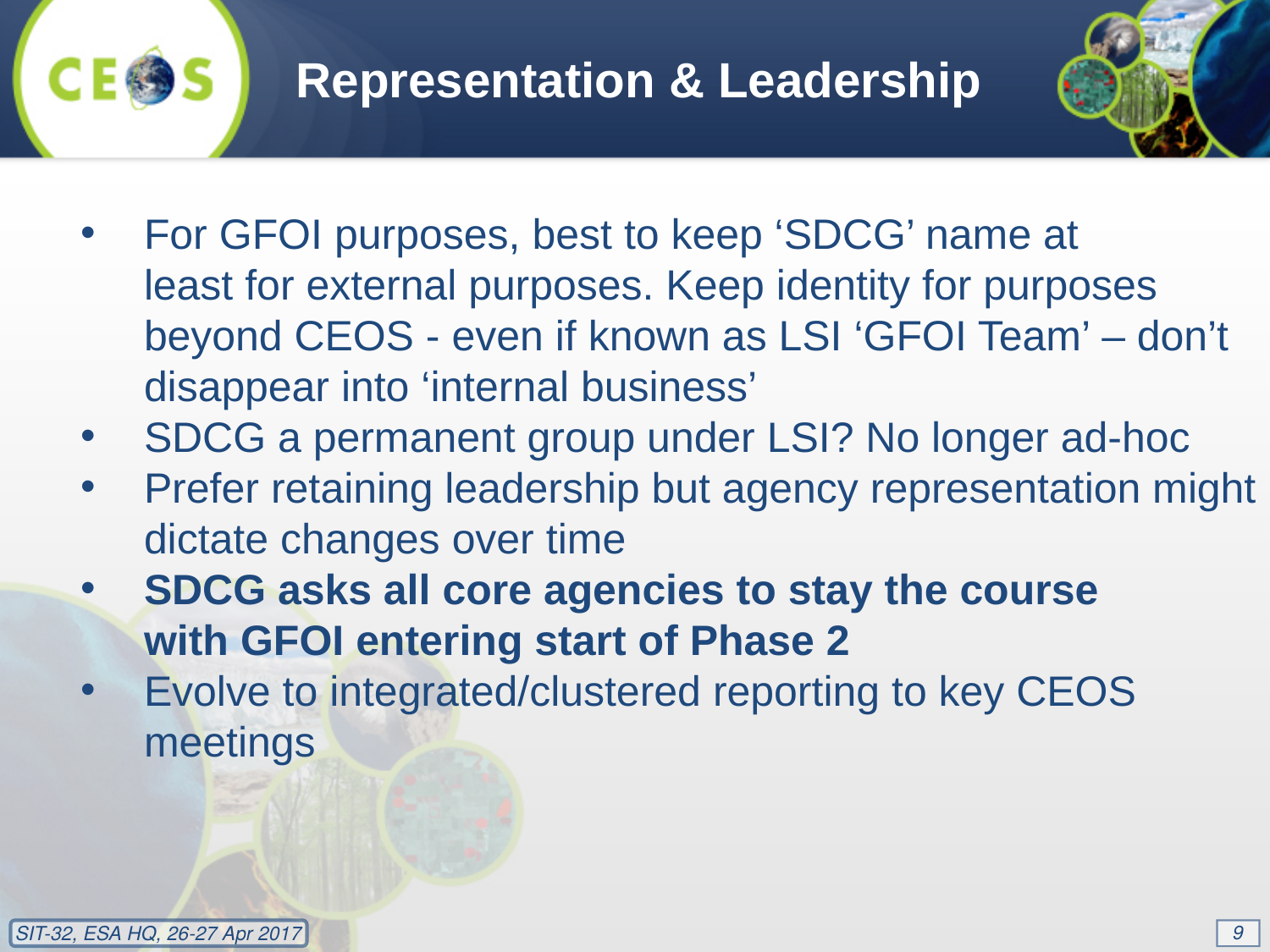

Representation & Leadership

For GFOI purposes, best to keep ‘SDCG’ name at
least for external purposes. Keep identity for purposes beyond CEOS - even if known as LSI ‘GFOI Team’ – don’t disappear into ‘internal business’
SDCG a permanent group under LSI? No longer ad-hoc
Prefer retaining leadership but agency representation might dictate changes over time
SDCG asks all core agencies to stay the course
with GFOI entering start of Phase 2
Evolve to integrated/clustered reporting to key CEOS meetings

9